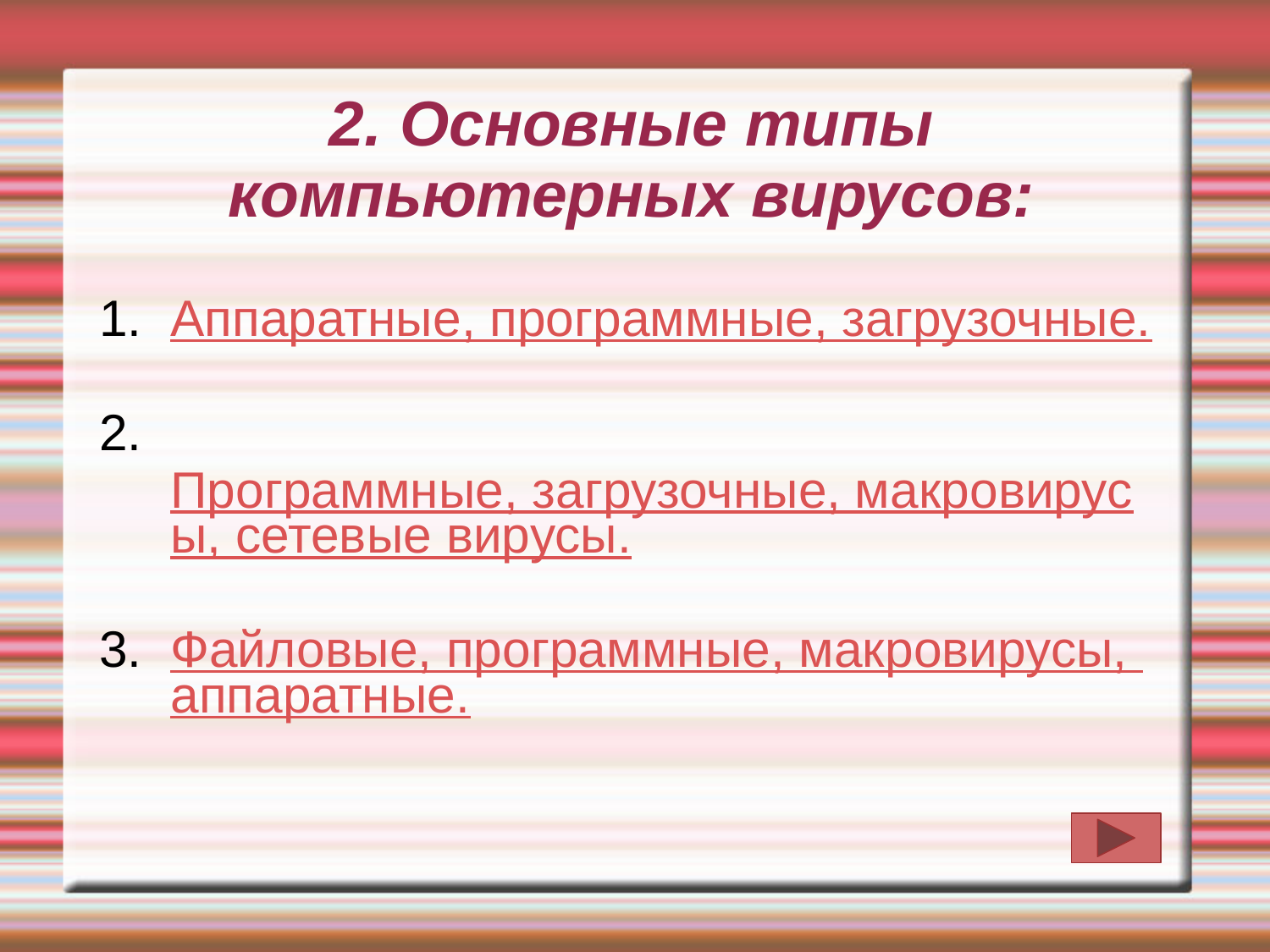

# 2. Основные типы компьютерных вирусов:
Аппаратные, программные, загрузочные.

 Программные, загрузочные, макровирусы, сетевые вирусы.

Файловые, программные, макровирусы, аппаратные.